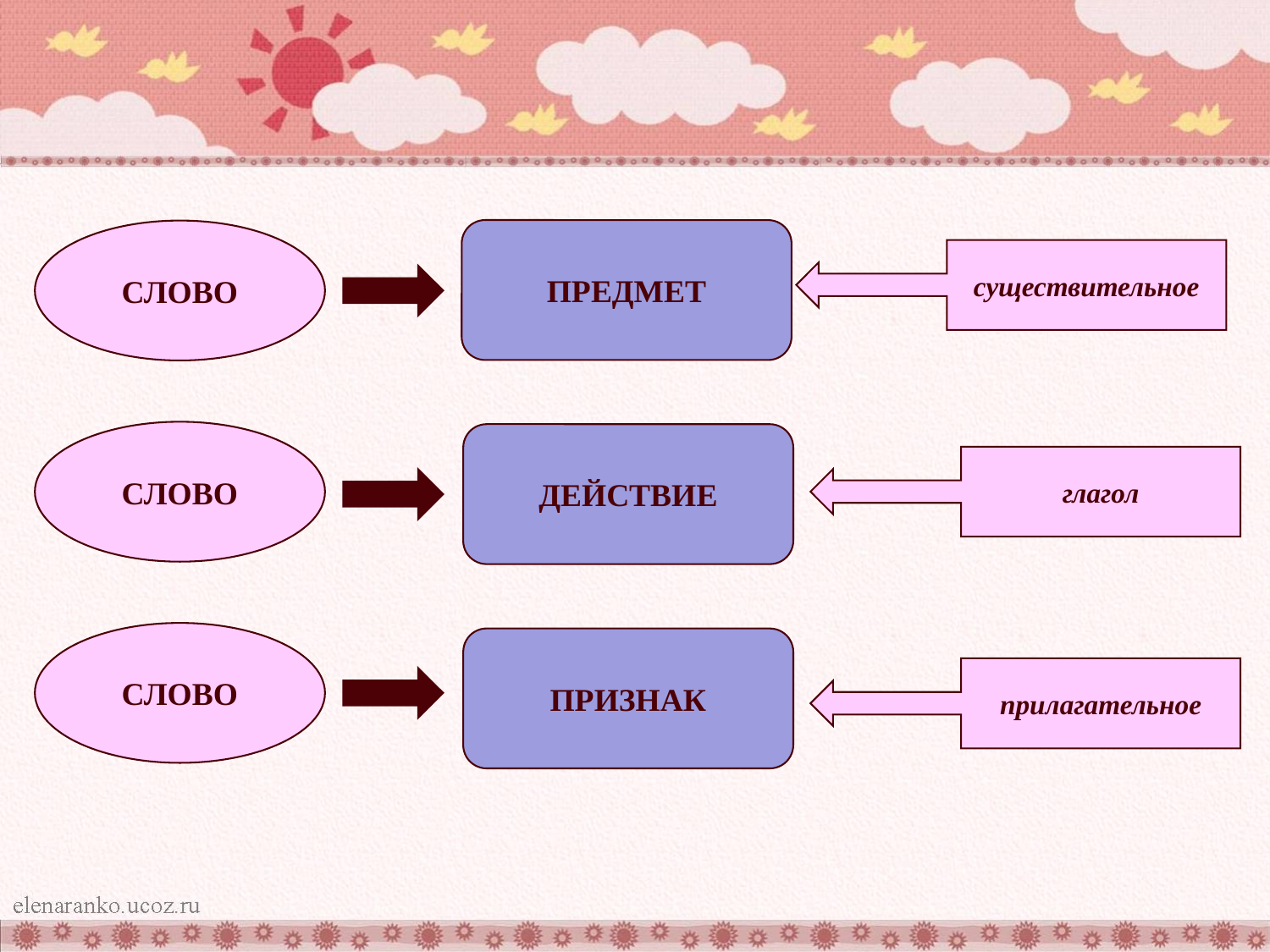

ПРЕДМЕТ
СЛОВО
существительное

СЛОВО
ДЕЙСТВИЕ
глагол

СЛОВО
ПРИЗНАК
прилагательное